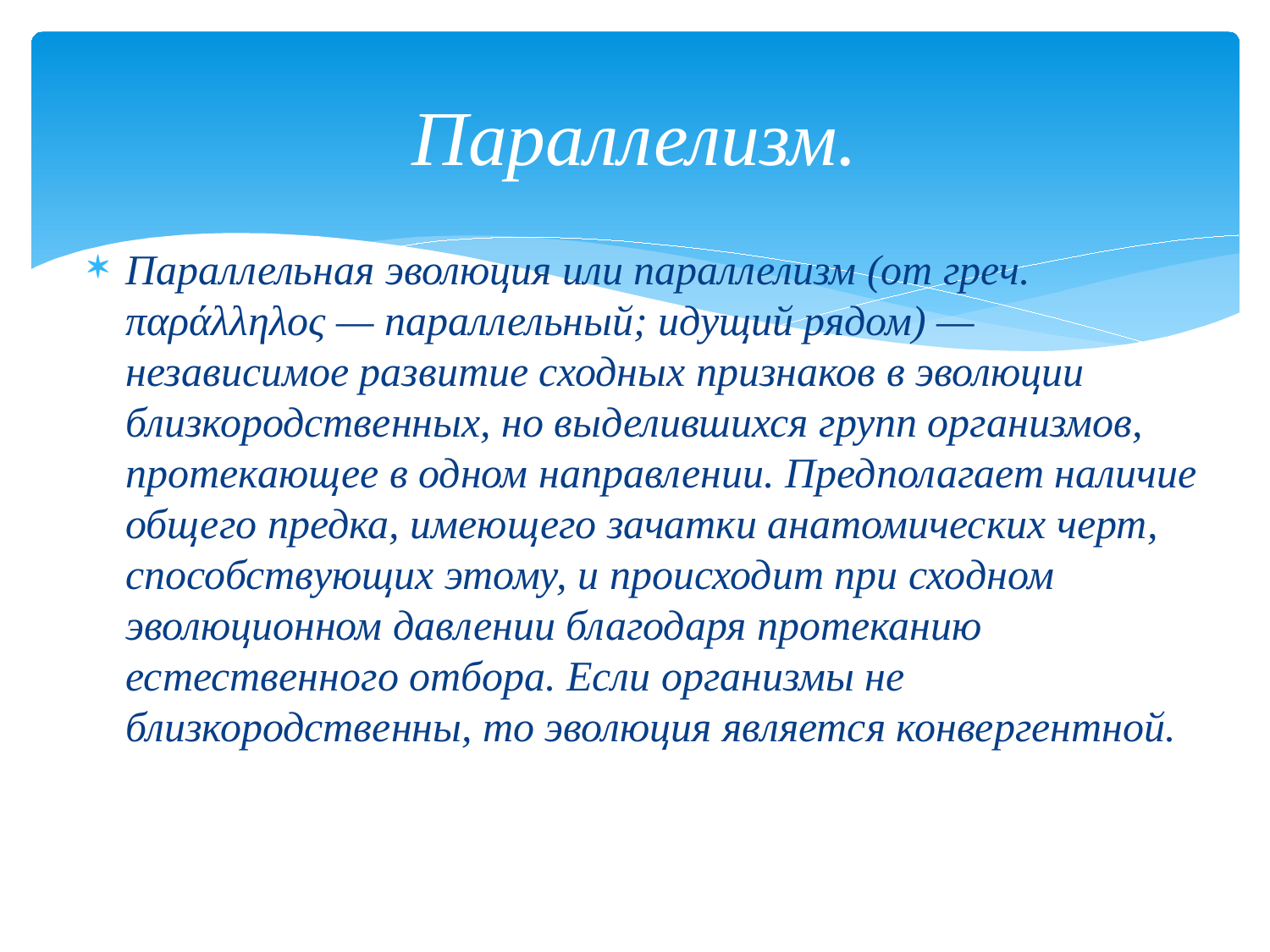

# Параллелизм.
Параллельная эволюция или параллелизм (от греч. παράλληλος — параллельный; идущий рядом) — независимое развитие сходных признаков в эволюции близкородственных, но выделившихся групп организмов, протекающее в одном направлении. Предполагает наличие общего предка, имеющего зачатки анатомических черт, способствующих этому, и происходит при сходном эволюционном давлении благодаря протеканию естественного отбора. Если организмы не близкородственны, то эволюция является конвергентной.